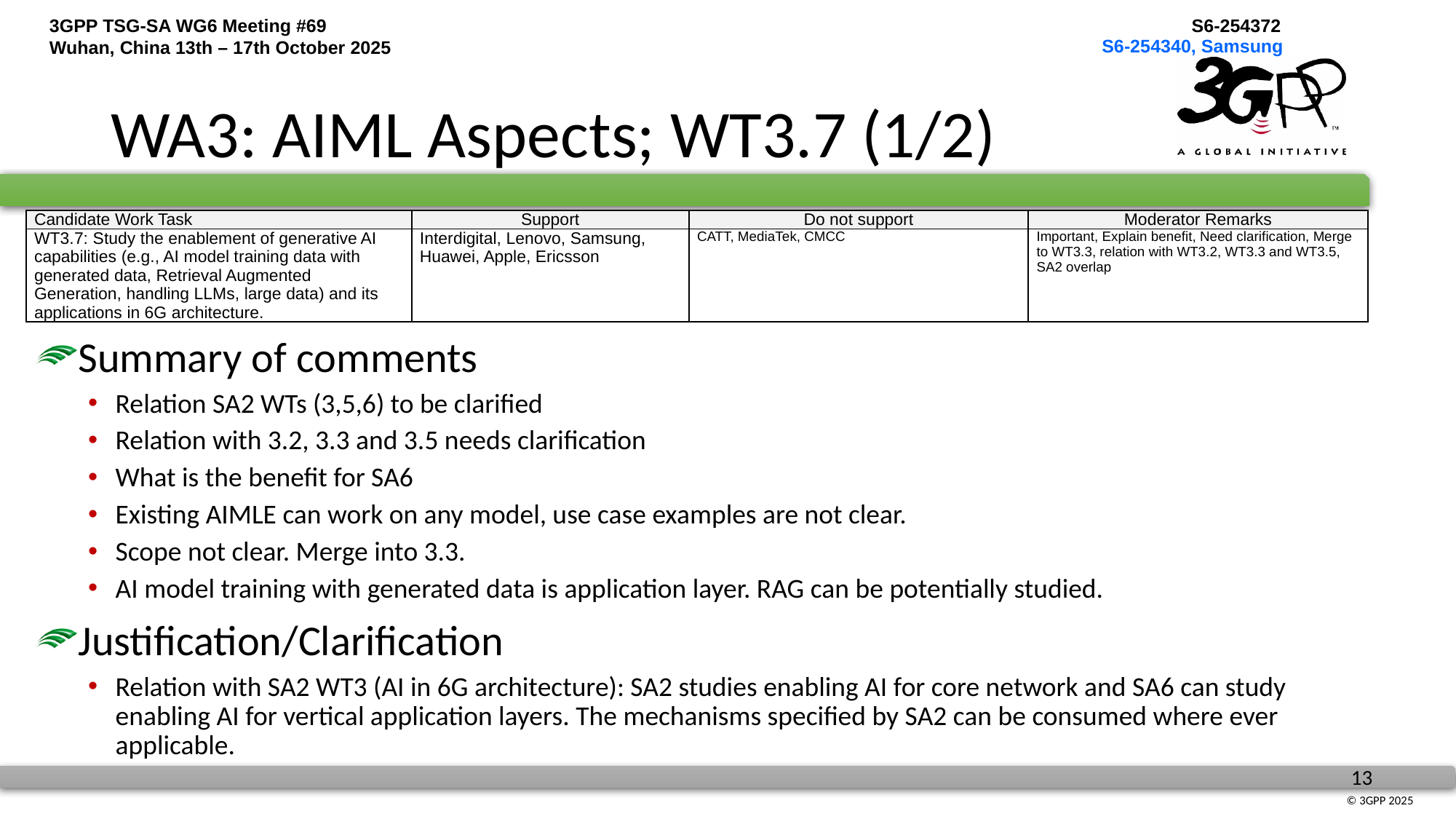

S6-254340, Samsung
# WA3: AIML Aspects; WT3.7 (1/2)
| Candidate Work Task | Support | Do not support | Moderator Remarks |
| --- | --- | --- | --- |
| WT3.7: Study the enablement of generative AI capabilities (e.g., AI model training data with generated data, Retrieval Augmented Generation, handling LLMs, large data) and its applications in 6G architecture. | Interdigital, Lenovo, Samsung, Huawei, Apple, Ericsson | CATT, MediaTek, CMCC | Important, Explain benefit, Need clarification, Merge to WT3.3, relation with WT3.2, WT3.3 and WT3.5, SA2 overlap |
Summary of comments
Relation SA2 WTs (3,5,6) to be clarified
Relation with 3.2, 3.3 and 3.5 needs clarification
What is the benefit for SA6
Existing AIMLE can work on any model, use case examples are not clear.
Scope not clear. Merge into 3.3.
AI model training with generated data is application layer. RAG can be potentially studied.
Justification/Clarification
Relation with SA2 WT3 (AI in 6G architecture): SA2 studies enabling AI for core network and SA6 can study enabling AI for vertical application layers. The mechanisms specified by SA2 can be consumed where ever applicable.